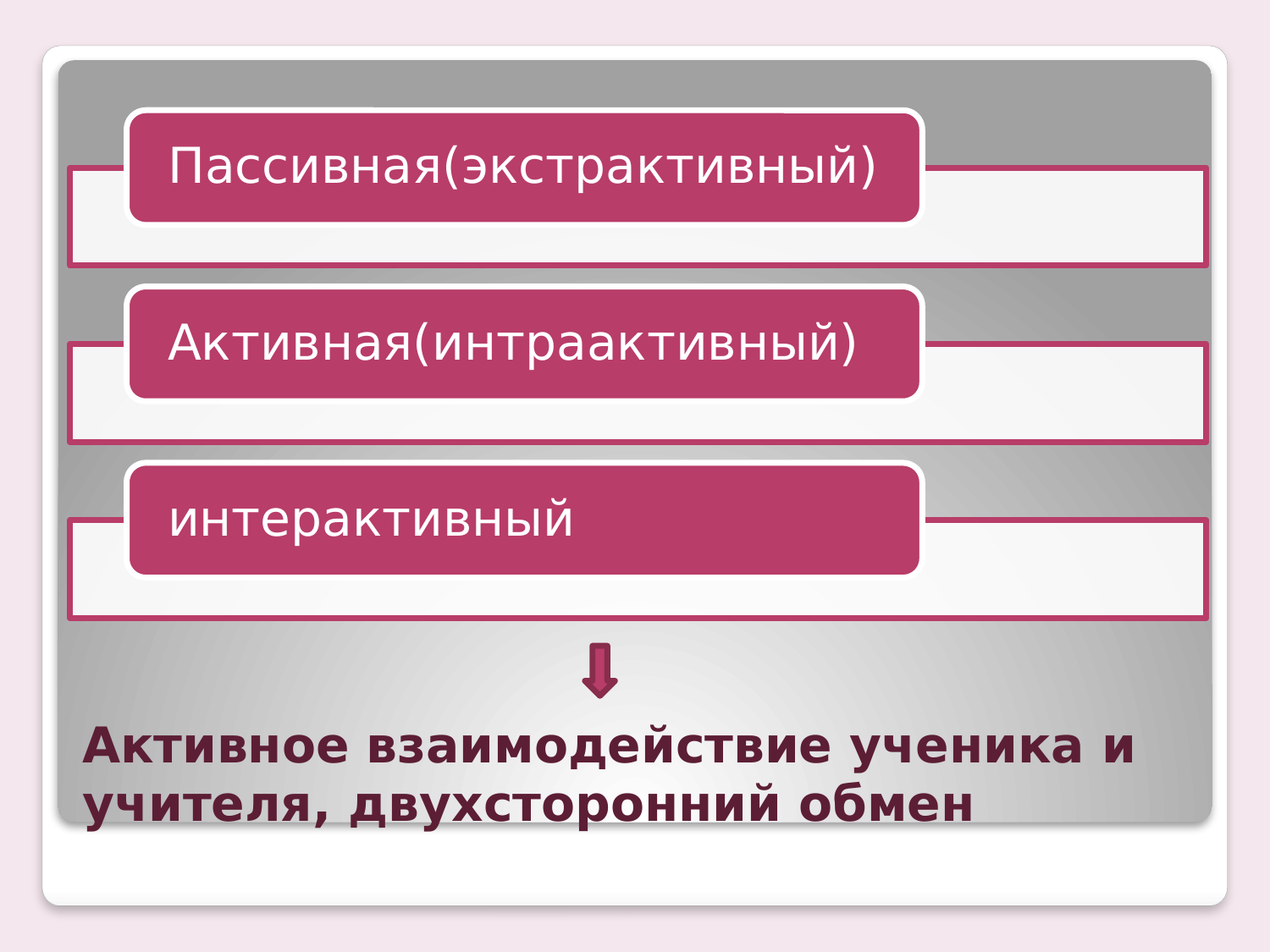

Пассивная(экстрактивный)
Активная(интраактивный)
интерактивный

# Активное взаимодействие ученика и учителя, двухсторонний обмен